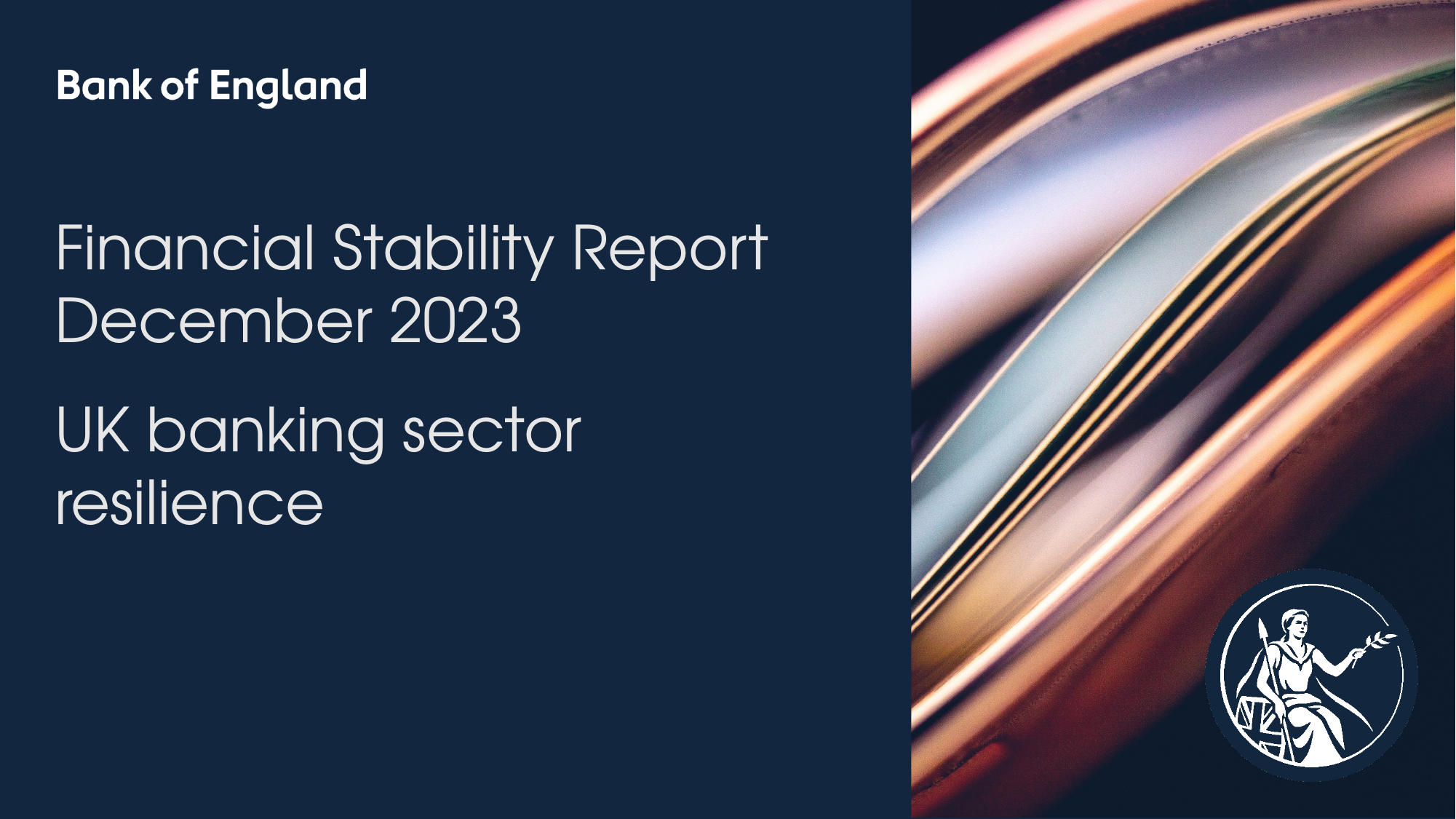

Financial Stability Report
December 2023
UK banking sector resilience